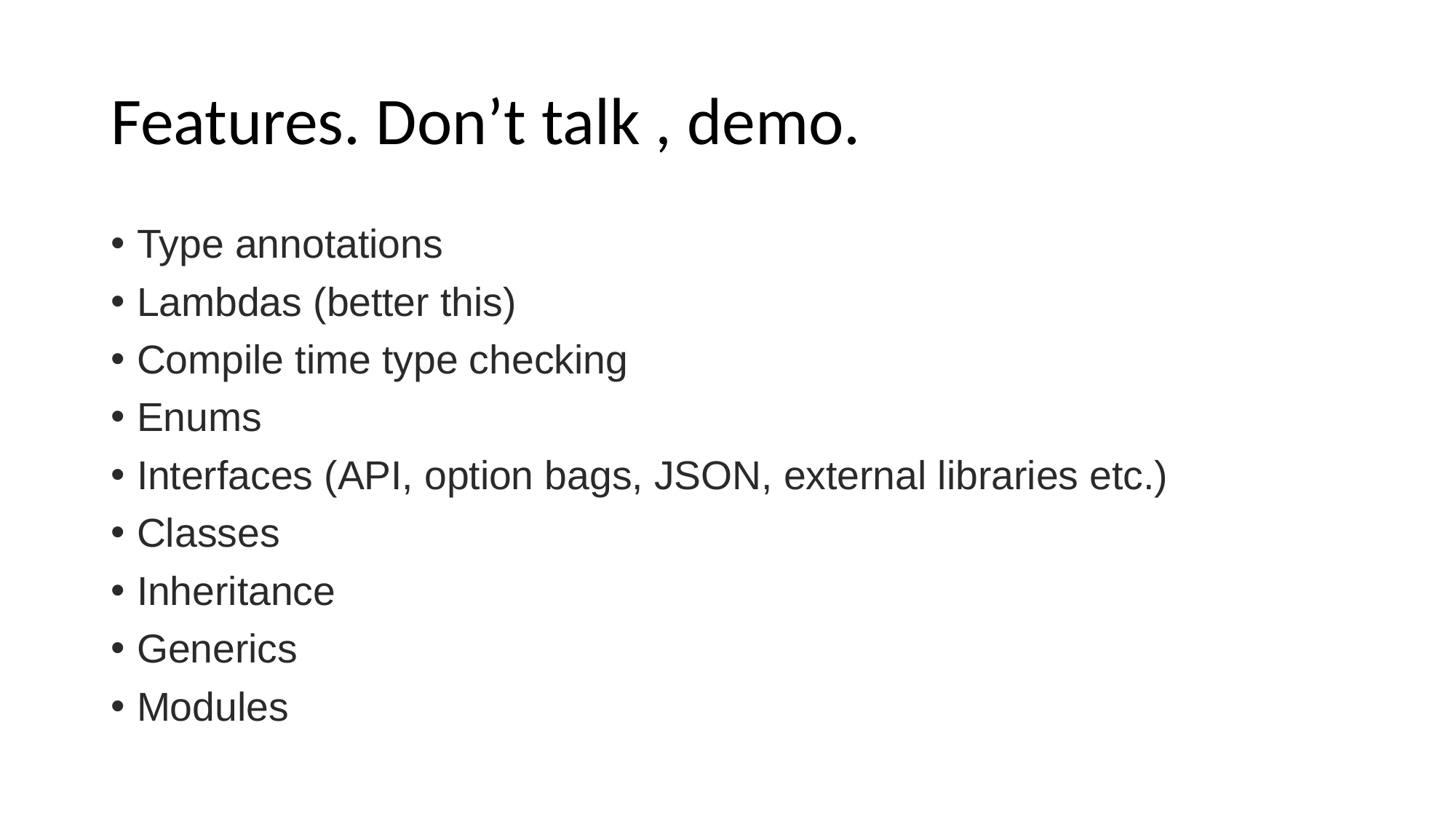

# Features. Don’t talk , demo.
Type annotations
Lambdas (better this)
Compile time type checking
Enums
Interfaces (API, option bags, JSON, external libraries etc.)
Classes
Inheritance
Generics
Modules